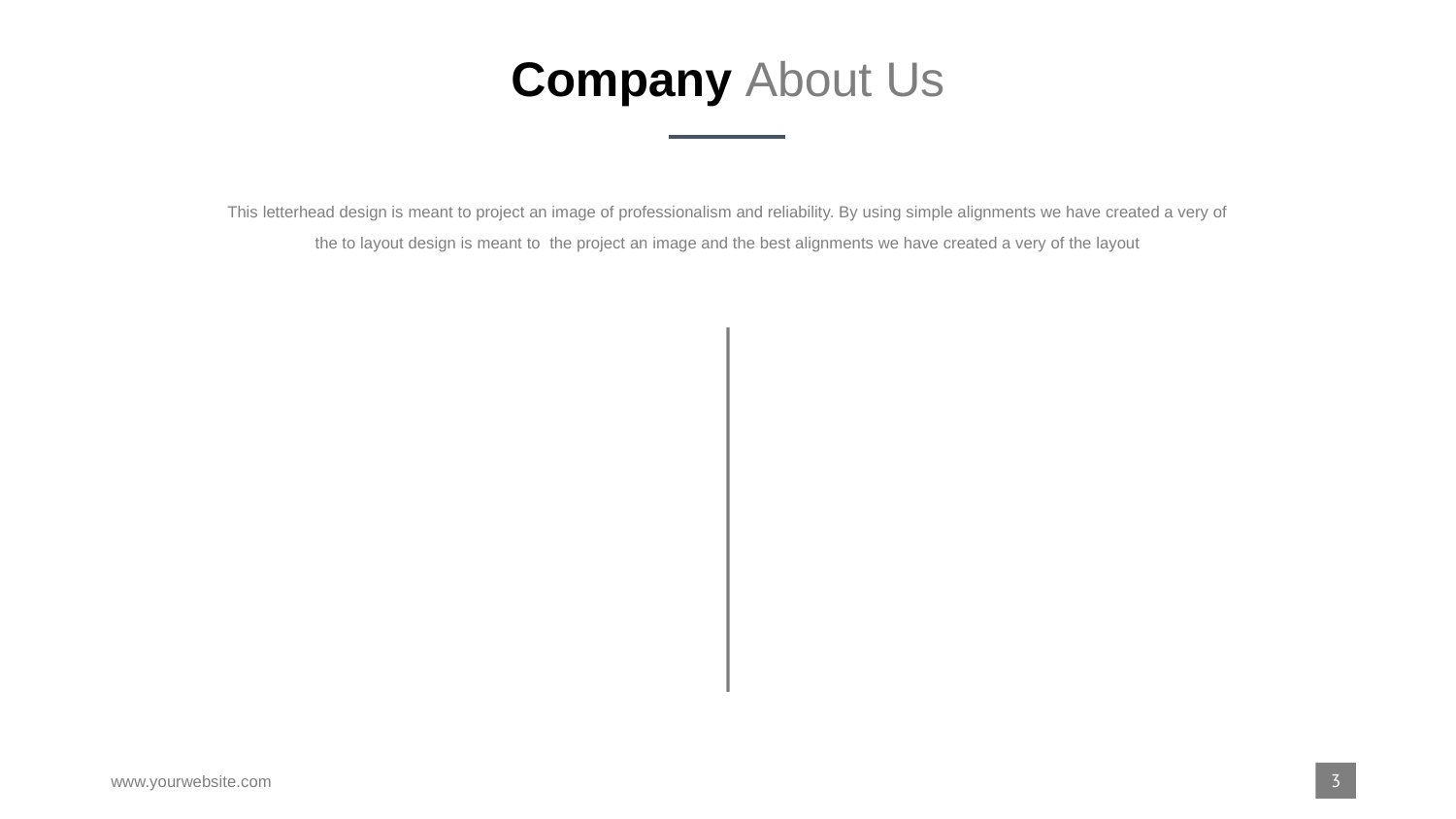

# Company About Us
This letterhead design is meant to project an image of professionalism and reliability. By using simple alignments we have created a very of the to layout design is meant to  the project an image and the best alignments we have created a very of the layout

www.yourwebsite.com
3